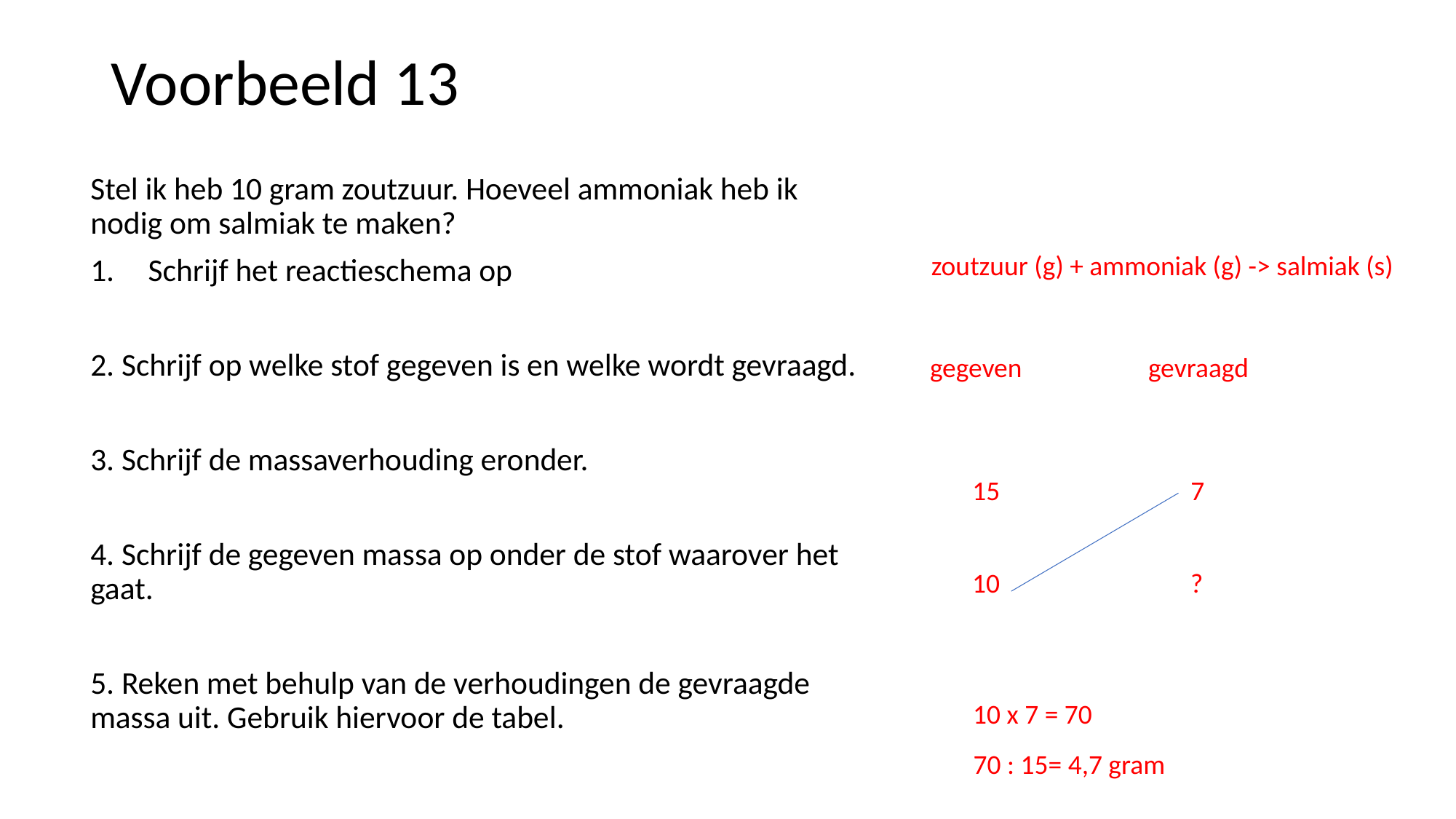

# Voorbeeld 13
Stel ik heb 10 gram zoutzuur. Hoeveel ammoniak heb ik nodig om salmiak te maken?
Schrijf het reactieschema op

2. Schrijf op welke stof gegeven is en welke wordt gevraagd.

3. Schrijf de massaverhouding eronder.

4. Schrijf de gegeven massa op onder de stof waarover het gaat.

5. Reken met behulp van de verhoudingen de gevraagde massa uit. Gebruik hiervoor de tabel.

zoutzuur (g) + ammoniak (g) -> salmiak (s)

gegeven		gevraagd

15		7

10		?

10 x 7 = 70

70 : 15= 4,7 gram